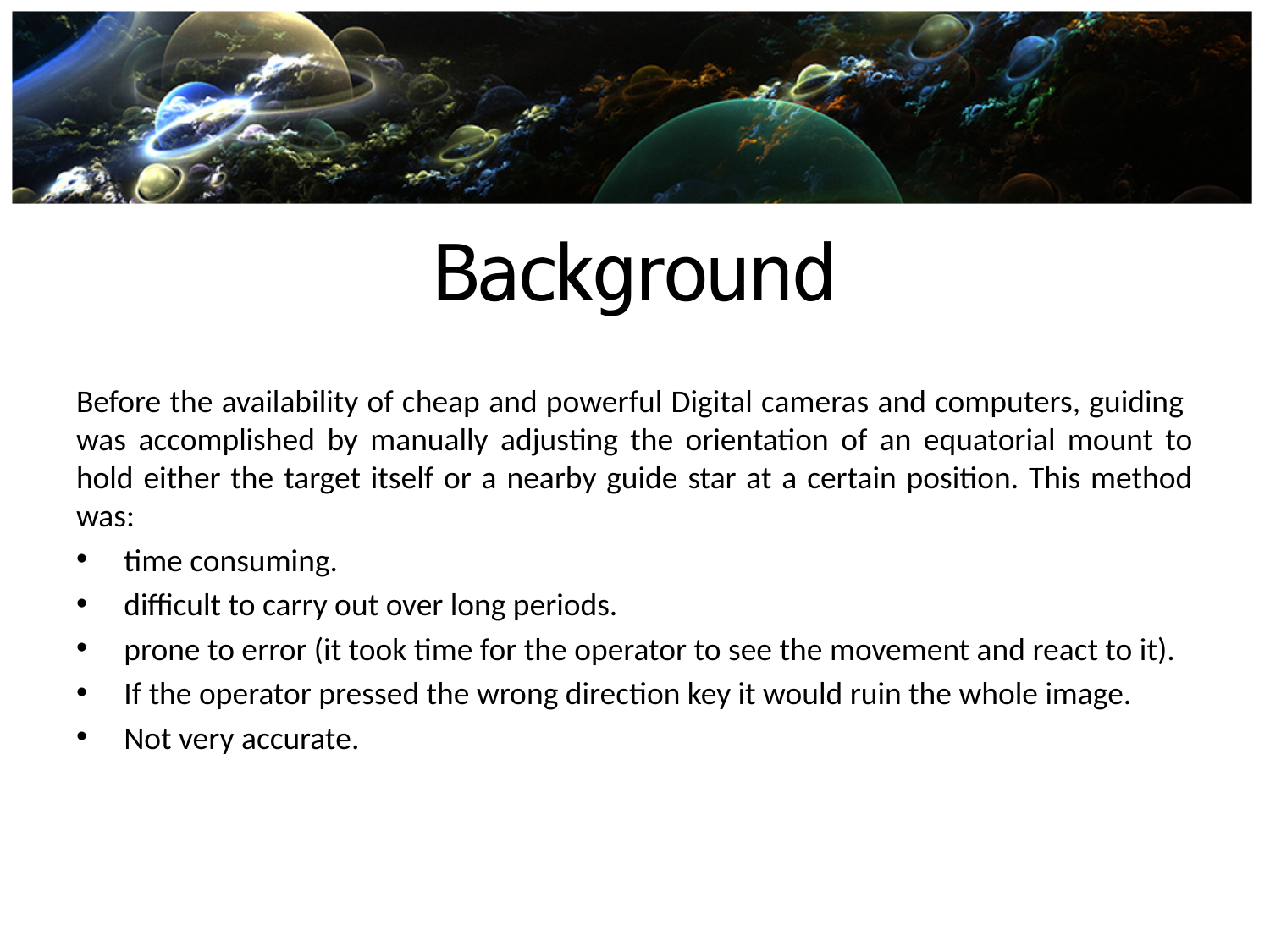

# Background

Before the availability of cheap and powerful Digital cameras and computers, guiding  was accomplished by manually adjusting the orientation of an equatorial mount to hold either the target itself or a nearby guide star at a certain position. This method was:
time consuming.
difficult to carry out over long periods.
prone to error (it took time for the operator to see the movement and react to it).
If the operator pressed the wrong direction key it would ruin the whole image.
Not very accurate.